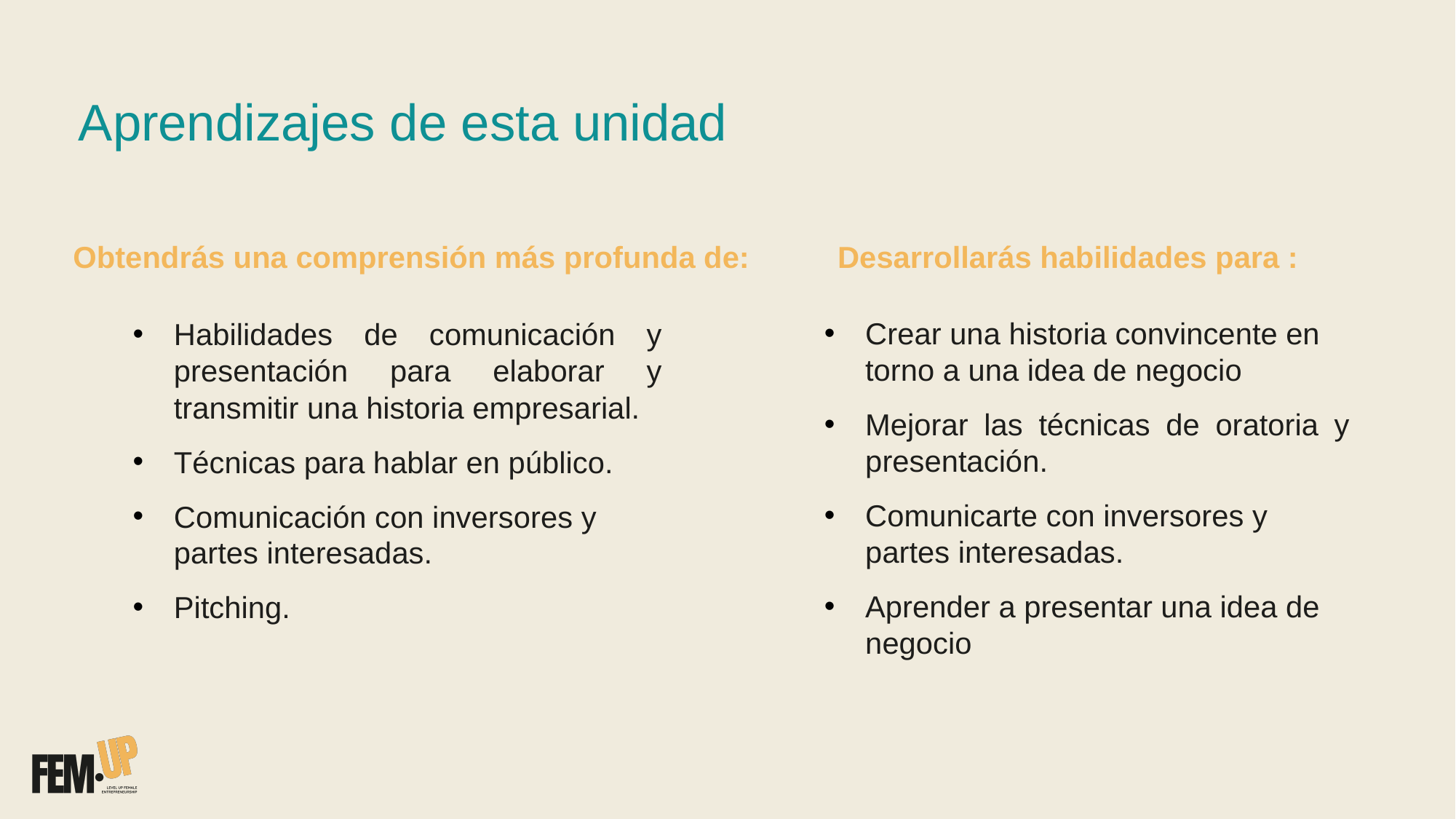

# Aprendizajes de esta unidad
Obtendrás una comprensión más profunda de:
Desarrollarás habilidades para :

Crear una historia convincente en torno a una idea de negocio
Mejorar las técnicas de oratoria y presentación.
Comunicarte con inversores y partes interesadas.
Aprender a presentar una idea de negocio
Habilidades de comunicación y presentación para elaborar y transmitir una historia empresarial.
Técnicas para hablar en público.
Comunicación con inversores y partes interesadas.
Pitching.